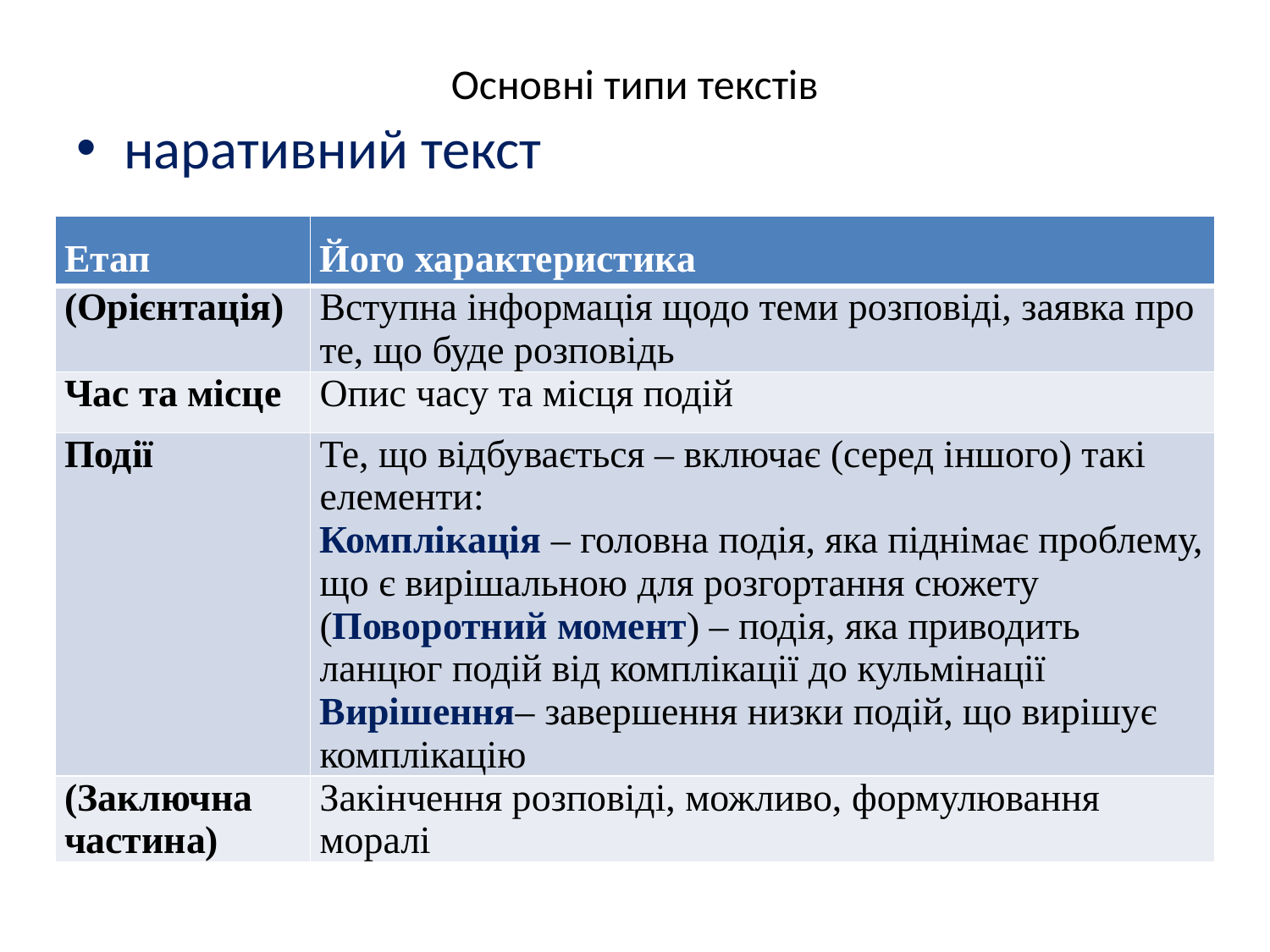

# Основні типи текстів
наративний текст

| Етап | Його характеристика |
| --- | --- |
| (Орієнтація) | Вступна інформація щодо теми розповіді, заявка про те, що буде розповідь |
| Час та місце | Опис часу та місця подій |
| Події | Те, що відбувається – включає (серед іншого) такі елементи: Комплікація – головна подія, яка піднімає проблему, що є вирішальною для розгортання сюжету (Поворотний момент) – подія, яка приводить ланцюг подій від комплікації до кульмінації Вирішення– завершення низки подій, що вирішує комплікацію |
| (Заключна частина) | Закінчення розповіді, можливо, формулювання моралі |